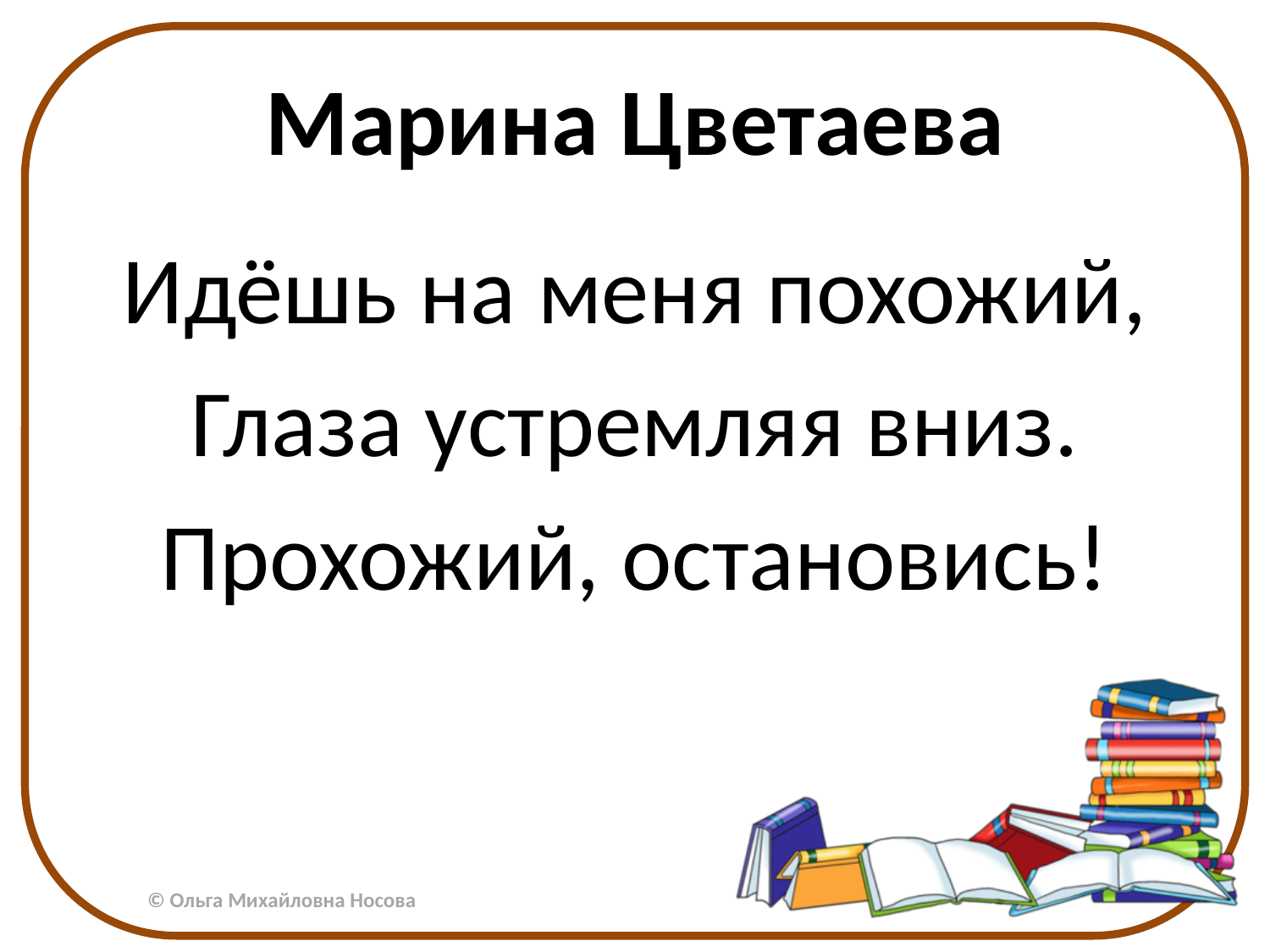

# Марина Цветаева
Идёшь на меня похожий,
Глаза устремляя вниз.
Прохожий, остановись!